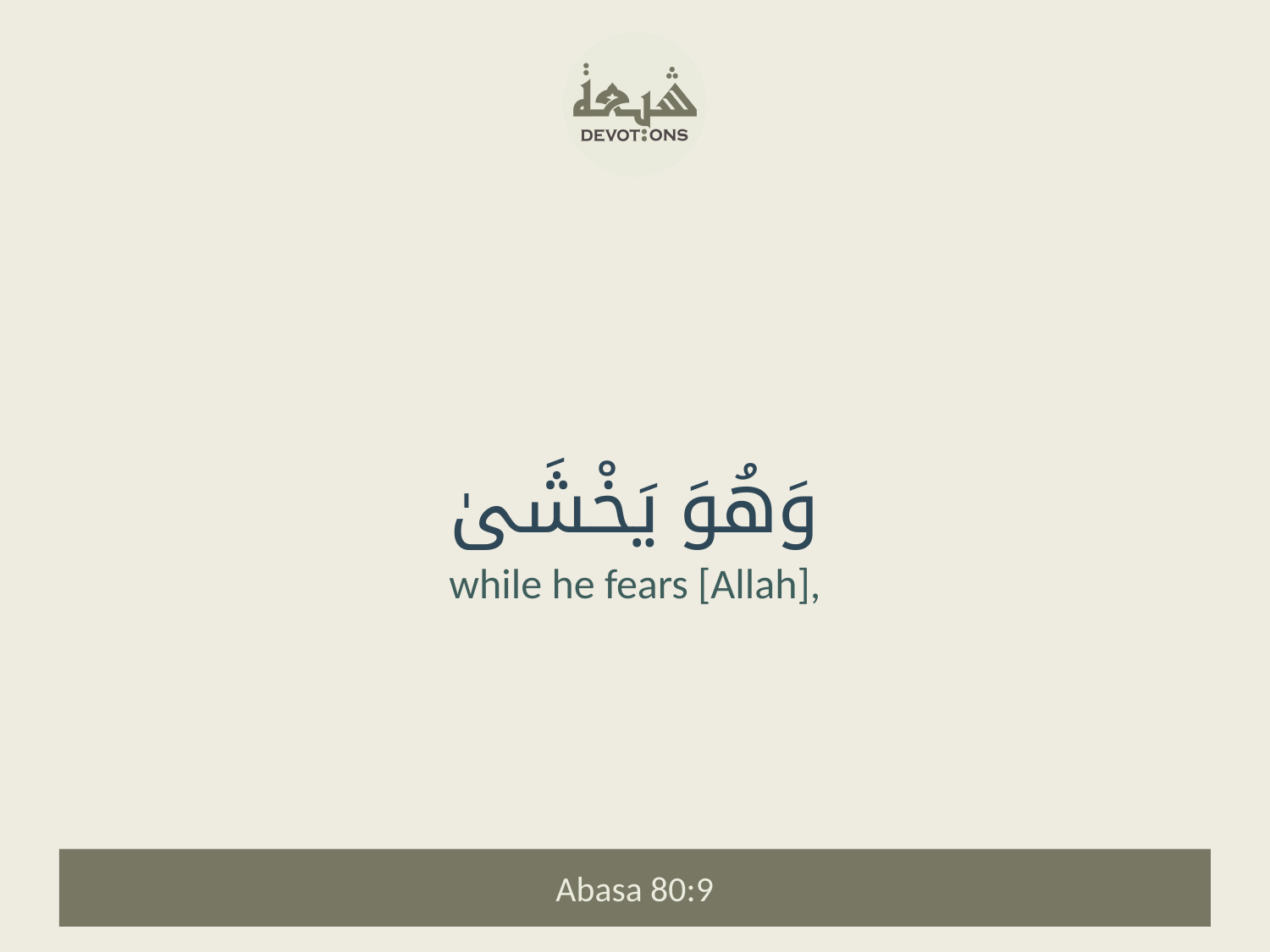

وَهُوَ يَخْشَىٰ
while he fears [Allah],
Abasa 80:9